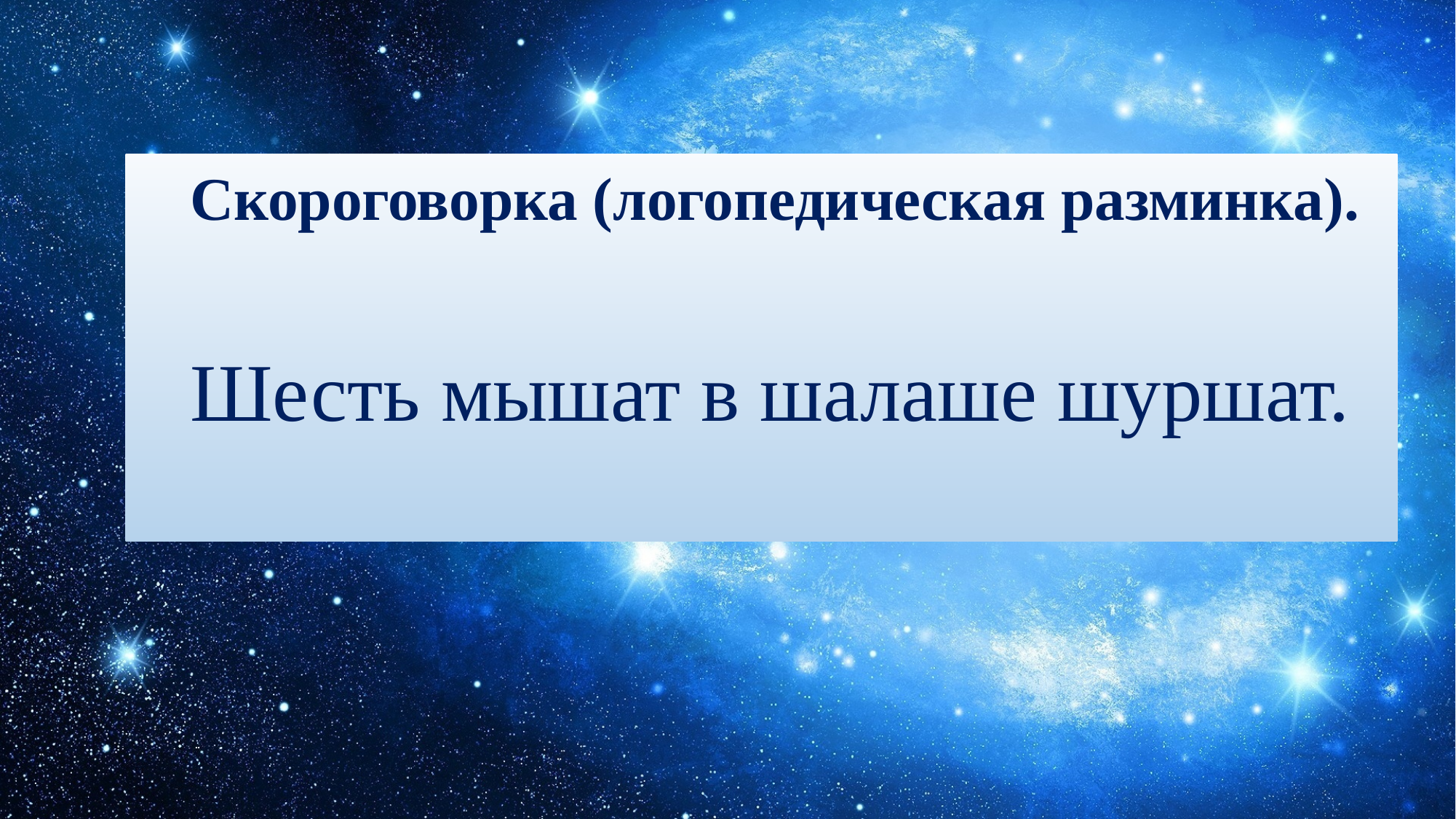

Скороговорка (логопедическая разминка).

Шесть мышат в шалаше шуршат.